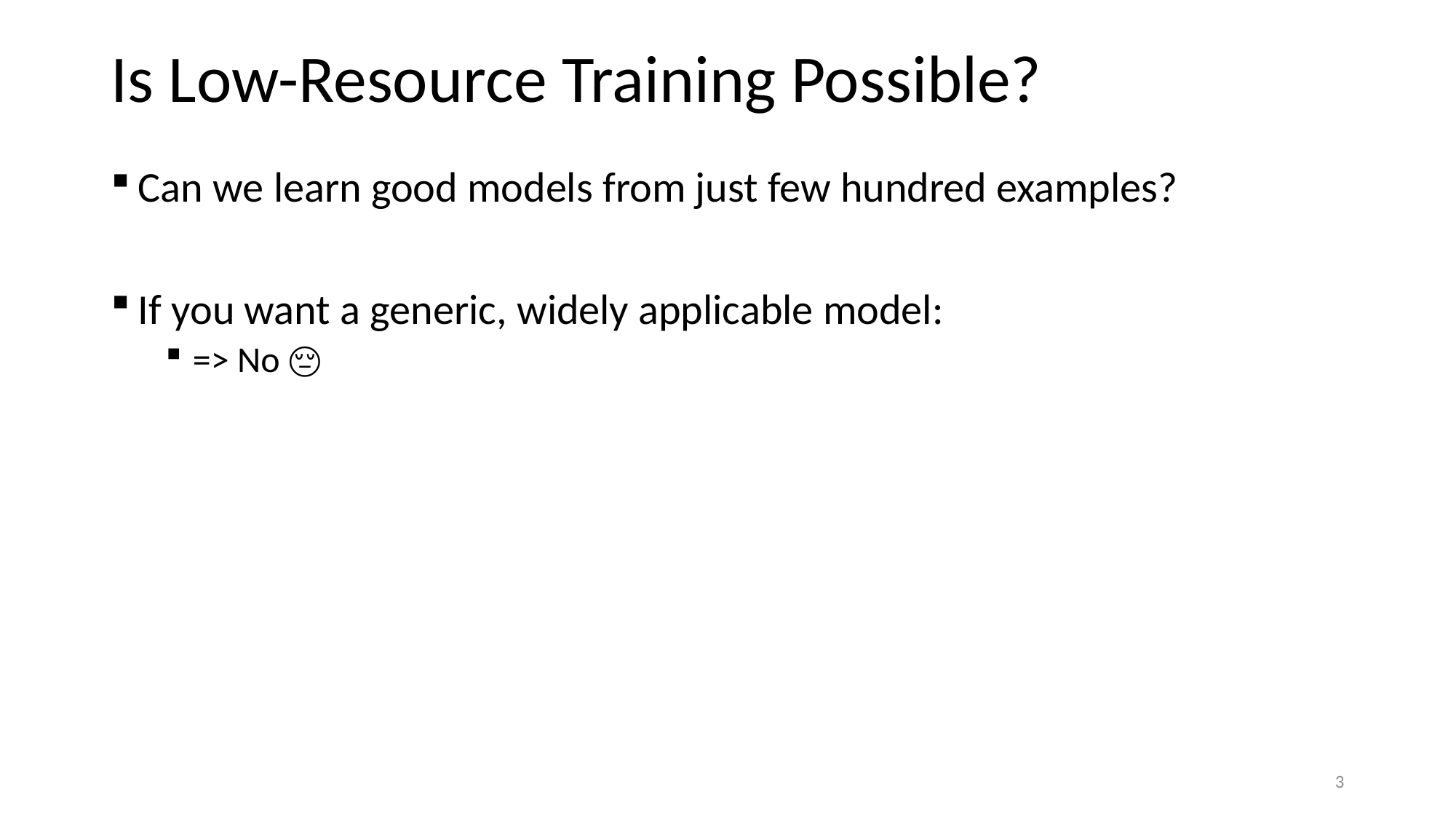

# Is Low-Resource Training Possible?
Can we learn good models from just few hundred examples?

If you want a generic, widely applicable model:
=> No 😔

3